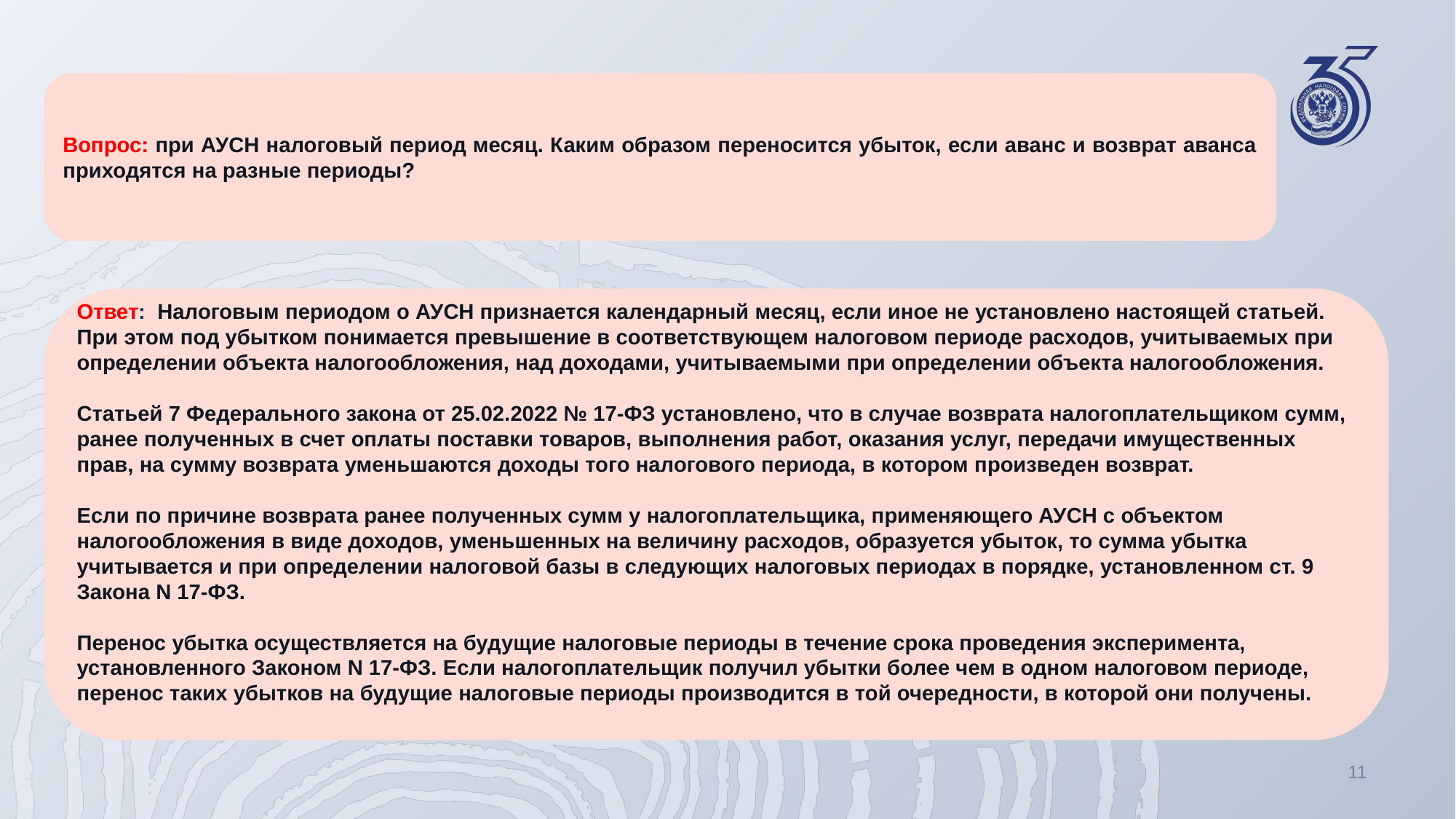

Вопрос: при АУСН налоговый период месяц. Каким образом переносится убыток, если аванс и возврат аванса приходятся на разные периоды?
Ответ:  Налоговым периодом о АУСН признается календарный месяц, если иное не установлено настоящей статьей.
При этом под убытком понимается превышение в соответствующем налоговом периоде расходов, учитываемых при определении объекта налогообложения, над доходами, учитываемыми при определении объекта налогообложения.

Статьей 7 Федерального закона от 25.02.2022 № 17-ФЗ установлено, что в случае возврата налогоплательщиком сумм, ранее полученных в счет оплаты поставки товаров, выполнения работ, оказания услуг, передачи имущественных прав, на сумму возврата уменьшаются доходы того налогового периода, в котором произведен возврат.

Если по причине возврата ранее полученных сумм у налогоплательщика, применяющего АУСН с объектом налогообложения в виде доходов, уменьшенных на величину расходов, образуется убыток, то сумма убытка учитывается и при определении налоговой базы в следующих налоговых периодах в порядке, установленном ст. 9 Закона N 17-ФЗ.

Перенос убытка осуществляется на будущие налоговые периоды в течение срока проведения эксперимента, установленного Законом N 17-ФЗ. Если налогоплательщик получил убытки более чем в одном налоговом периоде, перенос таких убытков на будущие налоговые периоды производится в той очередности, в которой они получены.

11